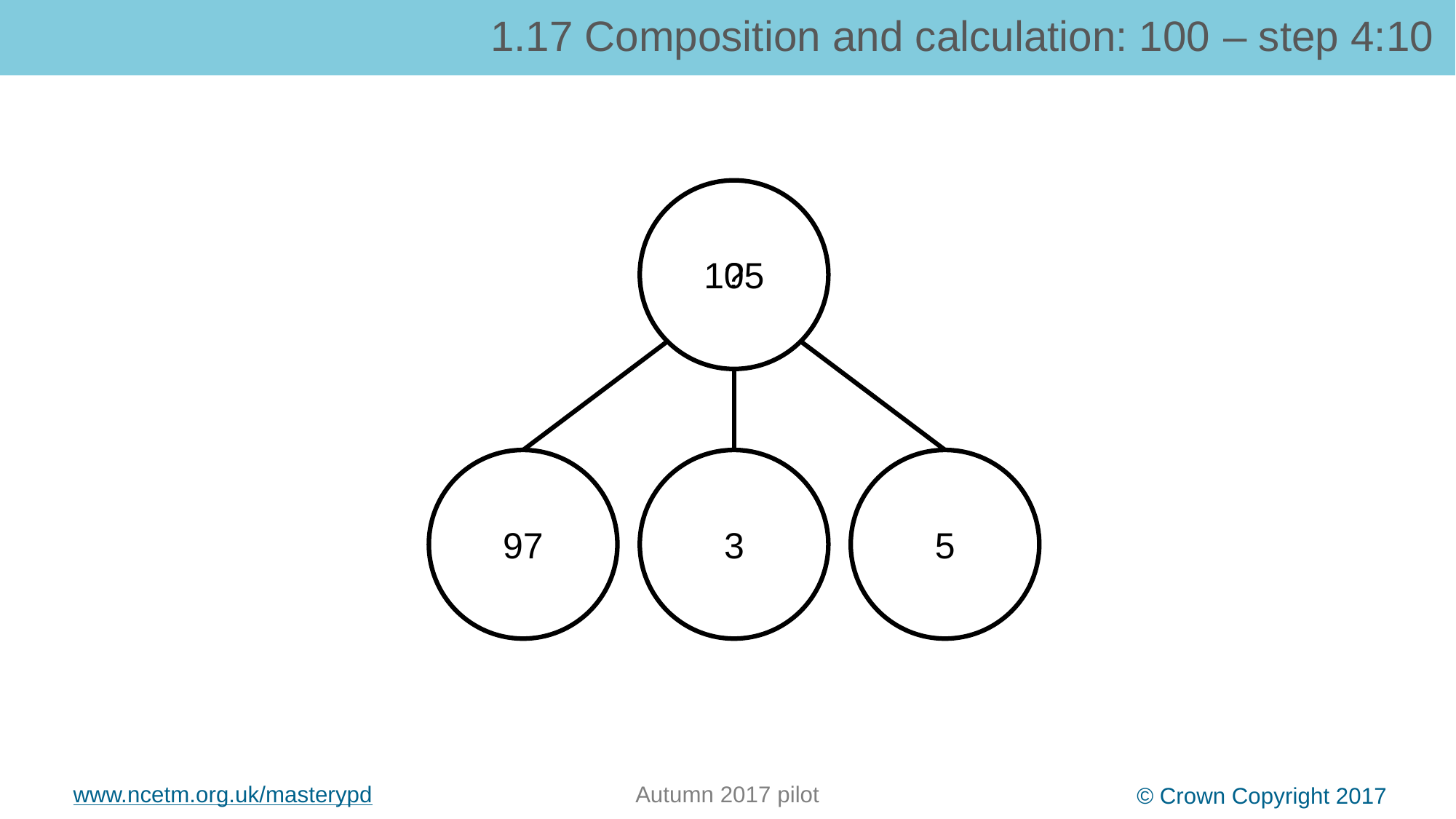

1.17 Composition and calculation: 100 – step 4:10

105
?

97
3
5